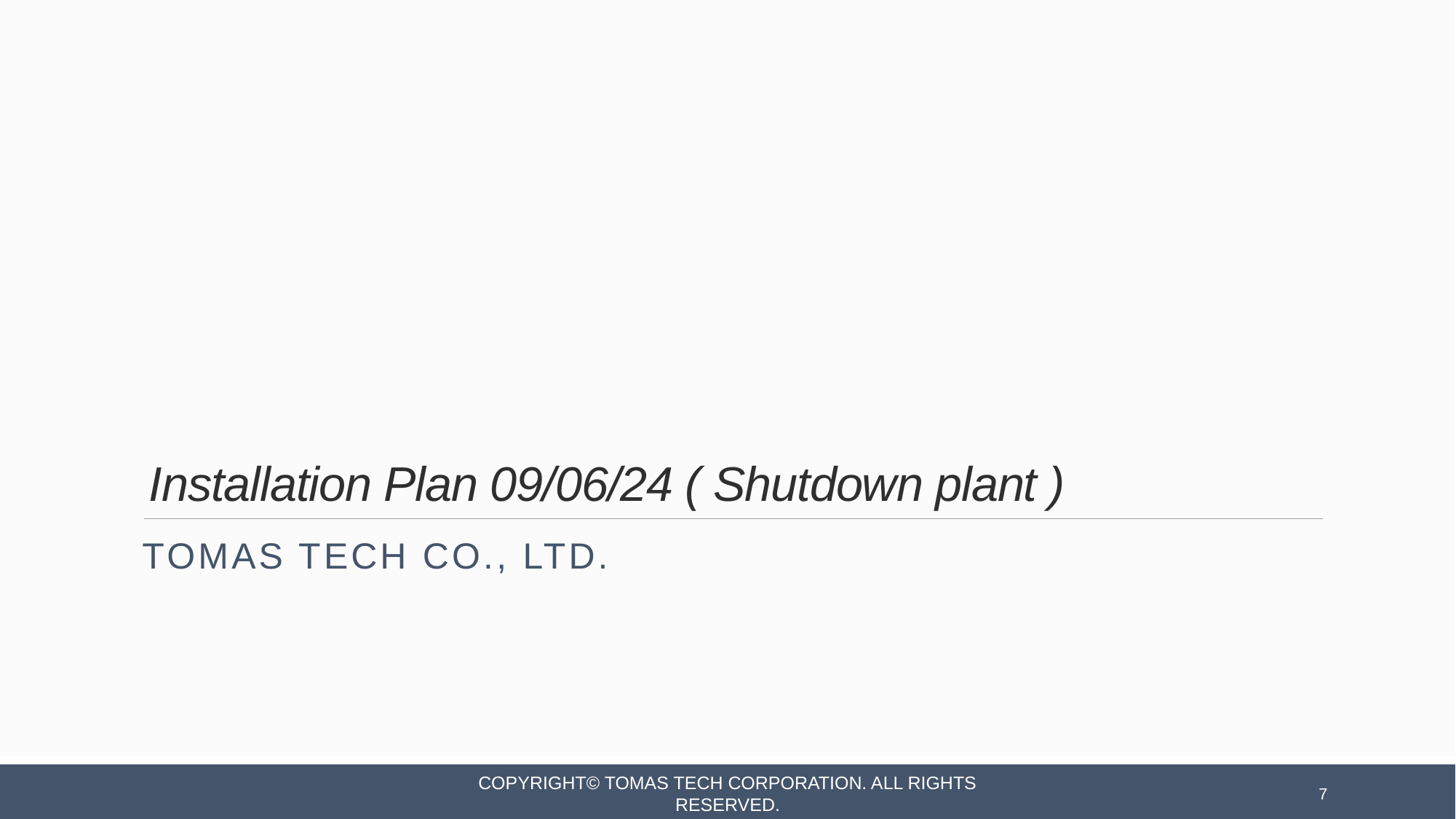

# Installation Plan 09/06/24 ( Shutdown plant )
TOMAS TECH Co., Ltd.
Copyright© TOMAS TECH CORPORATION. All rights reserved.
7